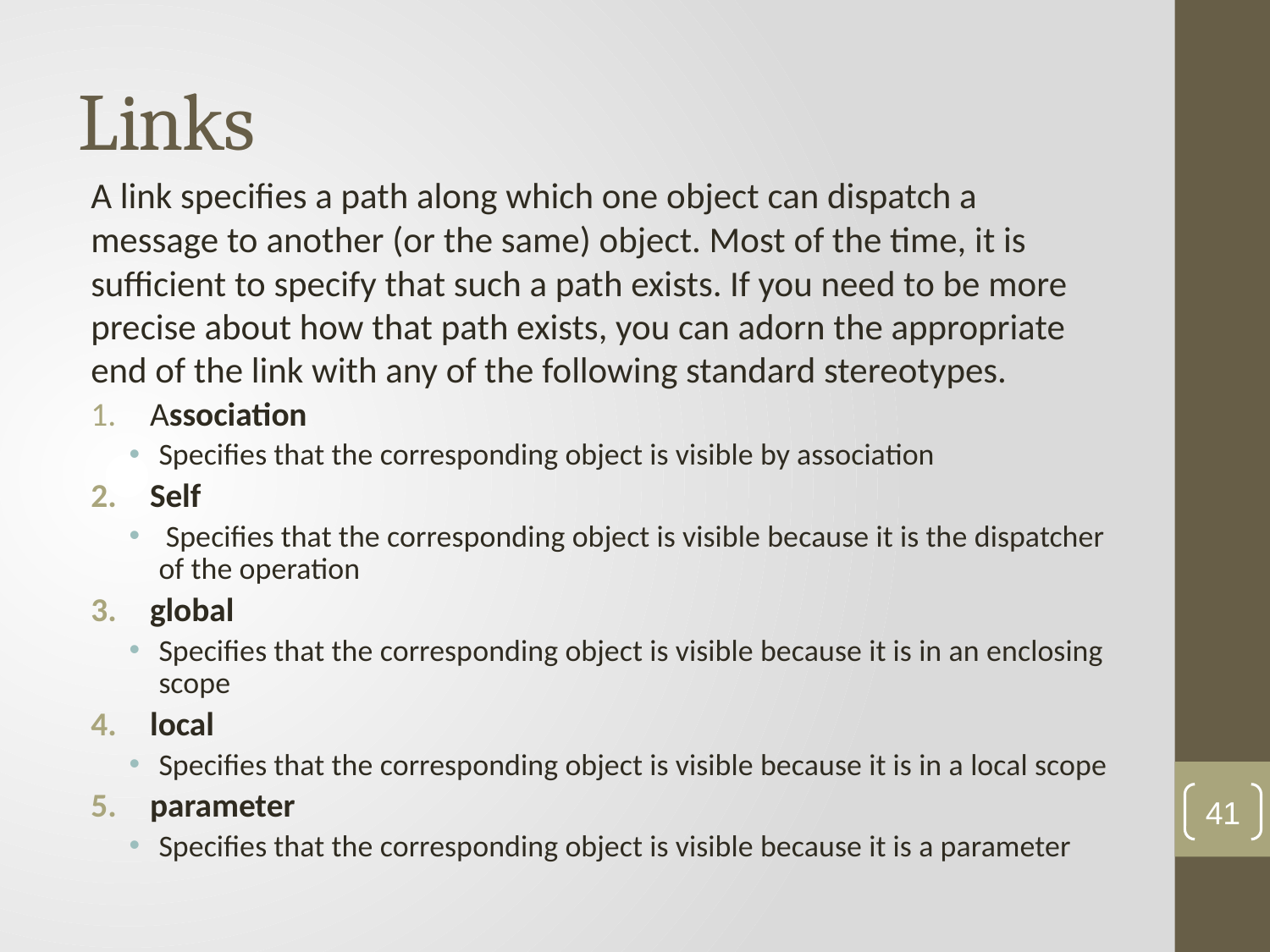

# Links
A link specifies a path along which one object can dispatch a message to another (or the same) object. Most of the time, it is sufficient to specify that such a path exists. If you need to be more precise about how that path exists, you can adorn the appropriate end of the link with any of the following standard stereotypes.
Association
Specifies that the corresponding object is visible by association
Self
 Specifies that the corresponding object is visible because it is the dispatcher of the operation
global
Specifies that the corresponding object is visible because it is in an enclosing scope
local
Specifies that the corresponding object is visible because it is in a local scope
parameter
Specifies that the corresponding object is visible because it is a parameter
41